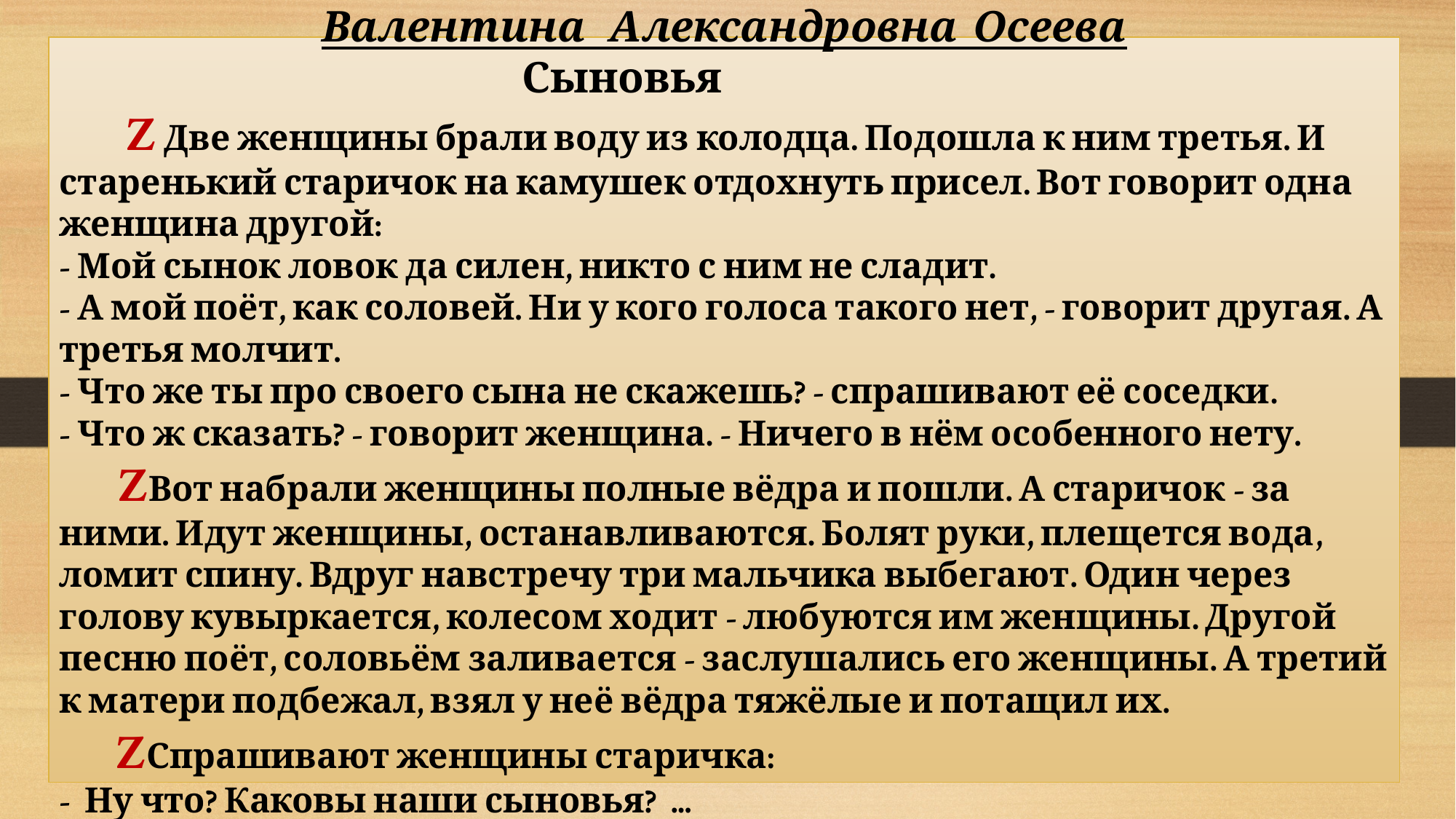

Валентина   Александровна  Осеева
                                                     Сыновья
         Z Две женщины брали воду из колодца. Подошла к ним третья. И старенький старичок на камушек отдохнуть присел. Вот говорит одна женщина другой:
- Мой сынок ловок да силен, никто с ним не сладит.
- А мой поёт, как соловей. Ни у кого голоса такого нет, - говорит другая. А третья молчит.
- Что же ты про своего сына не скажешь? - спрашивают её соседки.
- Что ж сказать? - говорит женщина. - Ничего в нём особенного нету.
      ZВот набрали женщины полные вёдра и пошли. А старичок - за ними. Идут женщины, останавливаются. Болят руки, плещется вода, ломит спину. Вдруг навстречу три мальчика выбегают. Один через голову кувыркается, колесом ходит - любуются им женщины. Другой песню поёт, соловьём заливается - заслушались его женщины. А третий к матери подбежал, взял у неё вёдра тяжёлые и потащил их.
        ZСпрашивают женщины старичка:
-  Ну что? Каковы наши сыновья?  ...